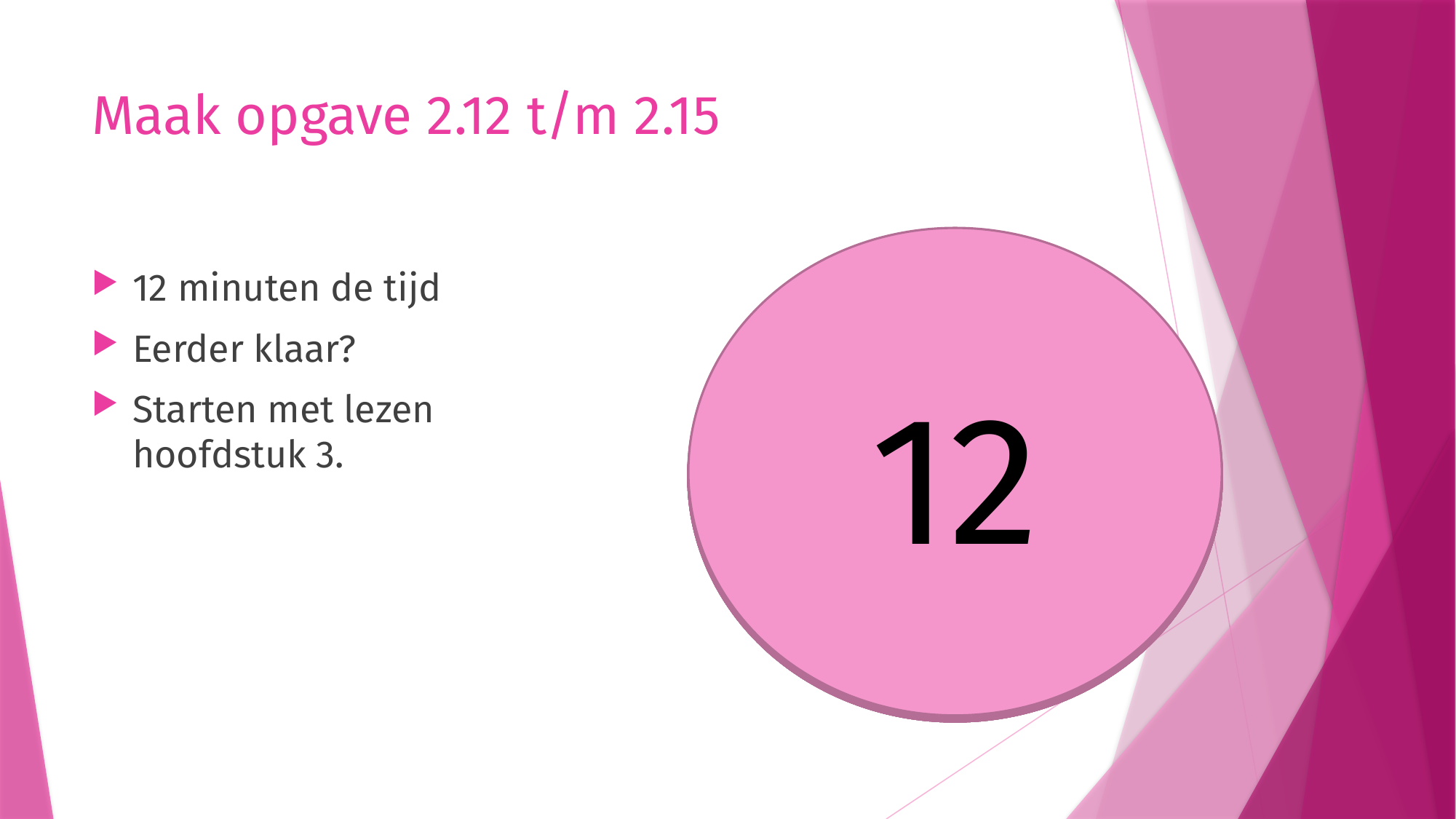

# Maak opgave 2.12 t/m 2.15
12
11
10
9
8
5
6
7
4
3
1
2
12 minuten de tijd
Eerder klaar?
Starten met lezen hoofdstuk 3.